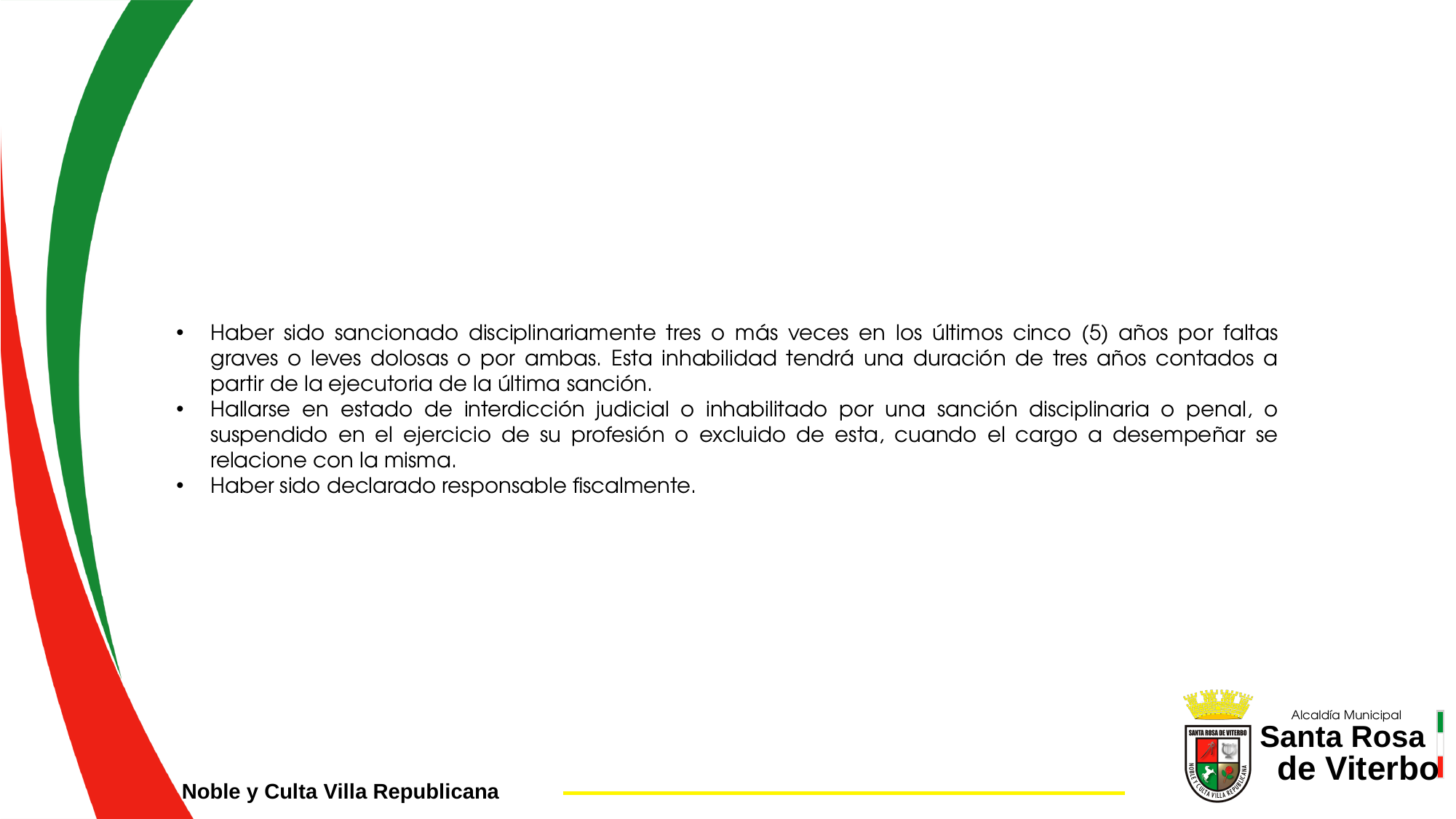

Haber sido sancionado disciplinariamente tres o más veces en los últimos cinco (5) años por faltas graves o leves dolosas o por ambas. Esta inhabilidad tendrá una duración de tres años contados a partir de la ejecutoria de la última sanción.
Hallarse en estado de interdicción judicial o inhabilitado por una sanción disciplinaria o penal, o suspendido en el ejercicio de su profesión o excluido de esta, cuando el cargo a desempeñar se relacione con la misma.
Haber sido declarado responsable fiscalmente.